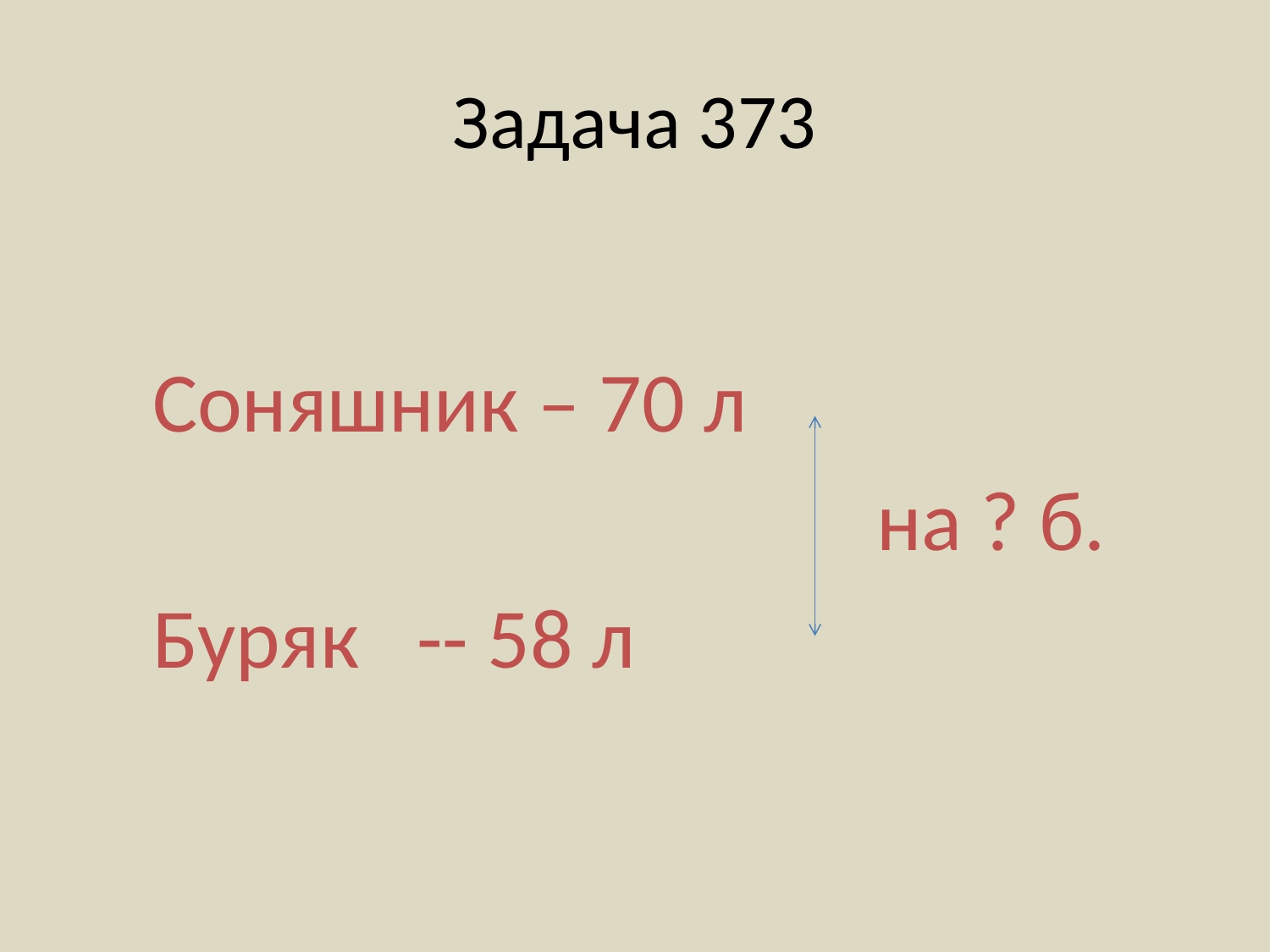

# Задача 373

    Соняшник – 70 л
                                          на ? б.
    Буряк   -- 58 л